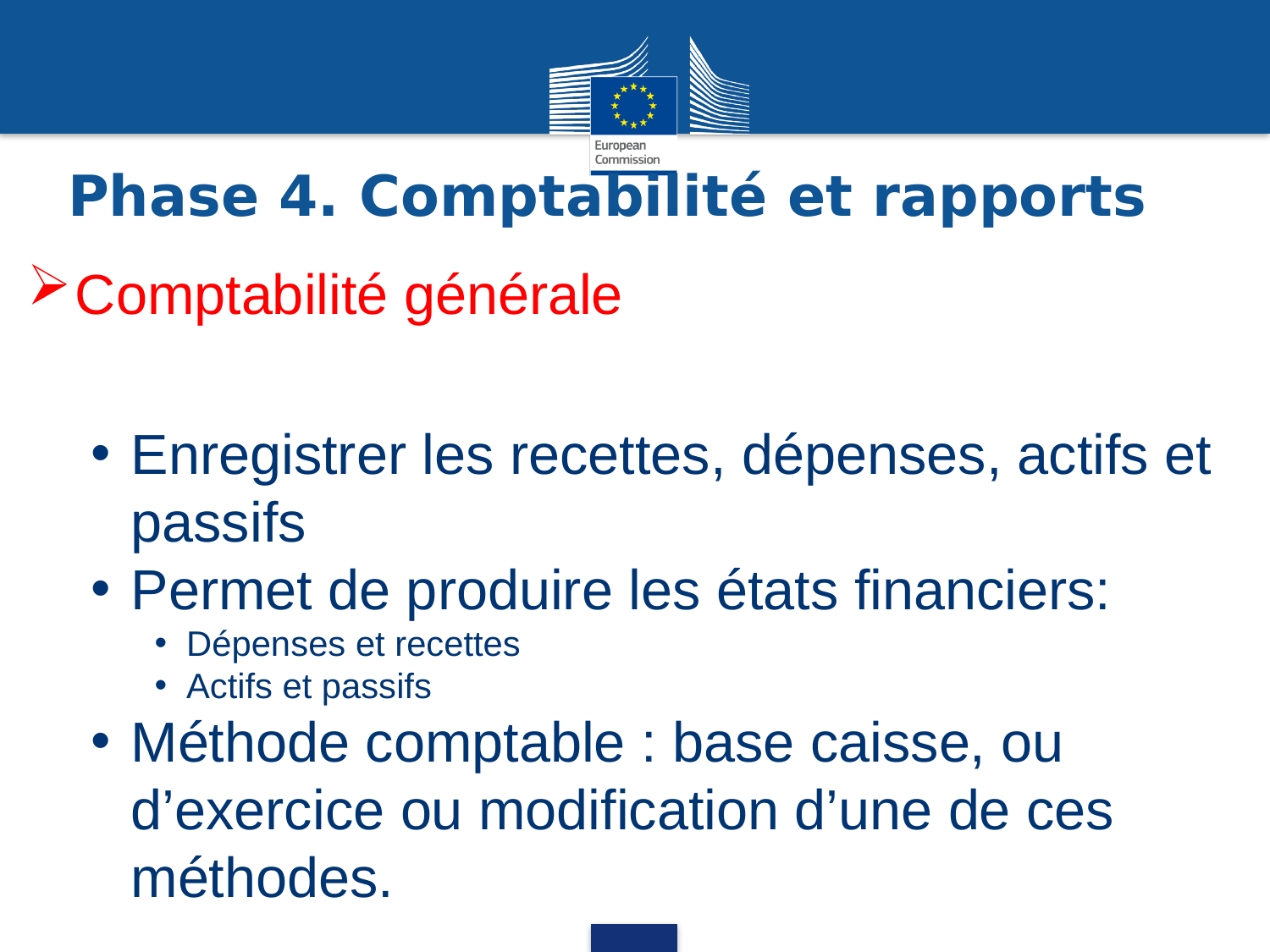

Phase 4. Comptabilité et rapports

Comptabilité générale

Enregistrer les recettes, dépenses, actifs et passifs
Permet de produire les états financiers:
Dépenses et recettes
Actifs et passifs
Méthode comptable : base caisse, ou d’exercice ou modification d’une de ces méthodes.